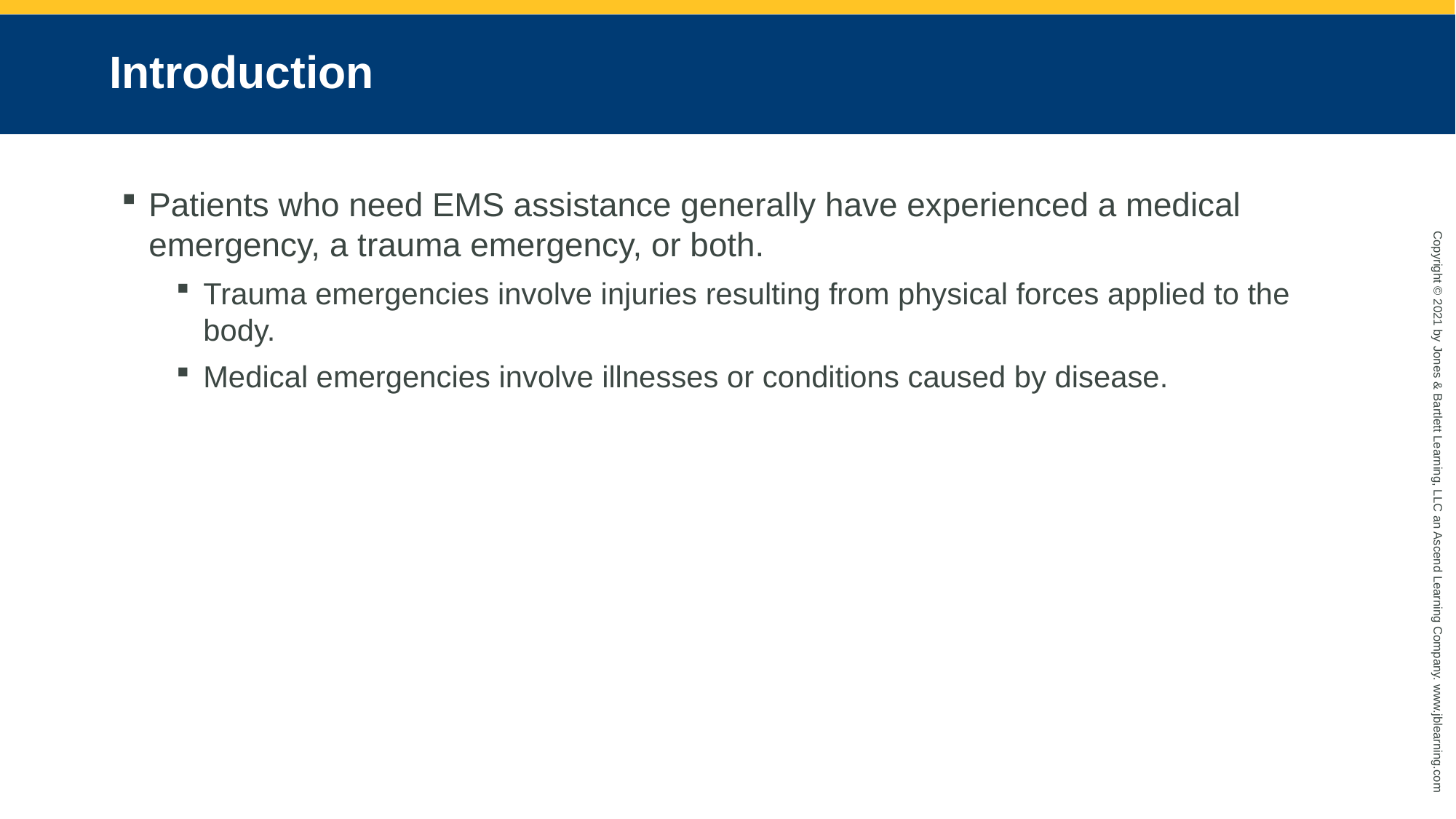

# Introduction
Patients who need EMS assistance generally have experienced a medical emergency, a trauma emergency, or both.
Trauma emergencies involve injuries resulting from physical forces applied to the body.
Medical emergencies involve illnesses or conditions caused by disease.